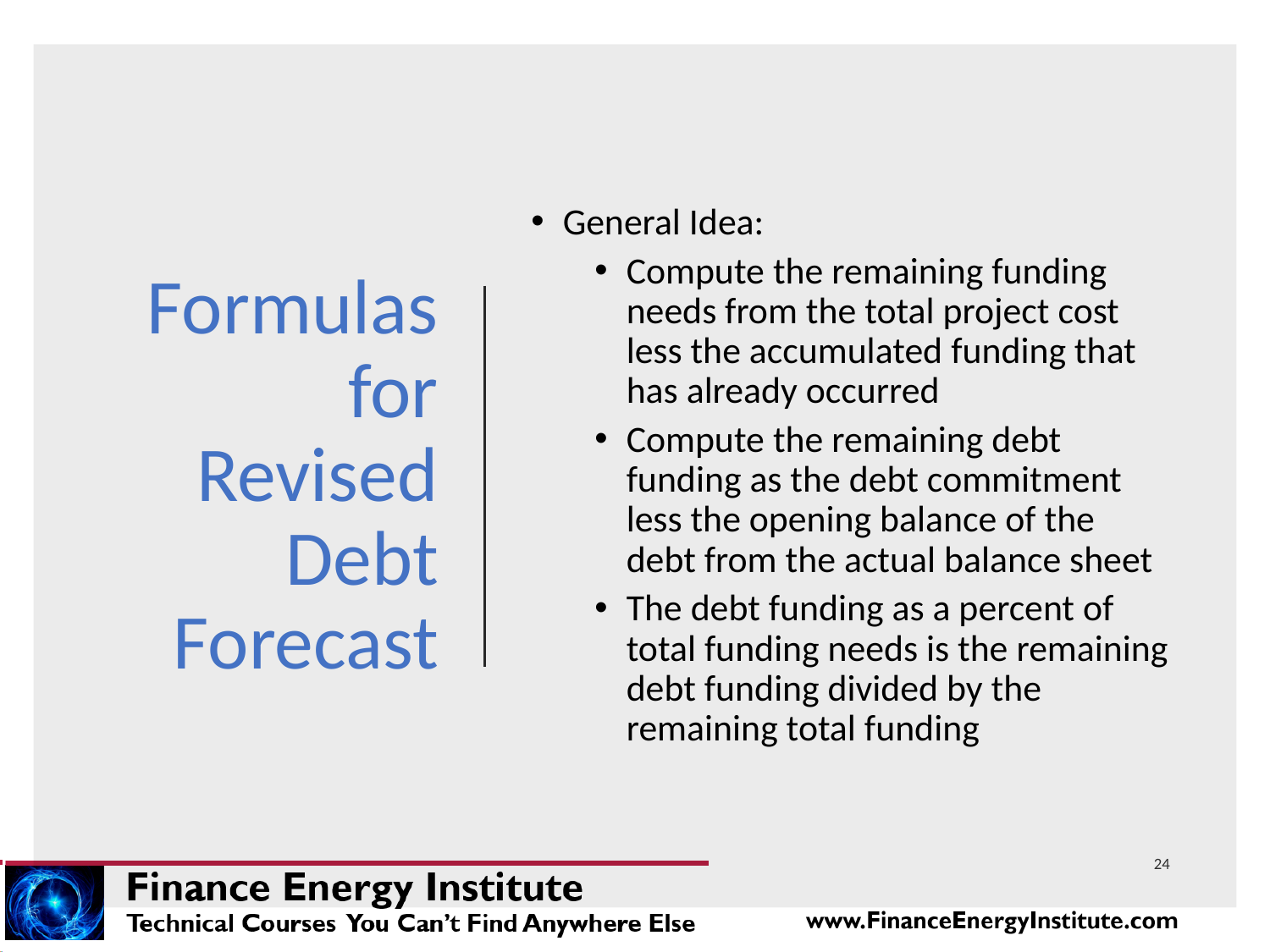

# Formulas for Revised Debt Forecast
General Idea:
Compute the remaining funding needs from the total project cost less the accumulated funding that has already occurred
Compute the remaining debt funding as the debt commitment less the opening balance of the debt from the actual balance sheet
The debt funding as a percent of total funding needs is the remaining debt funding divided by the remaining total funding
24